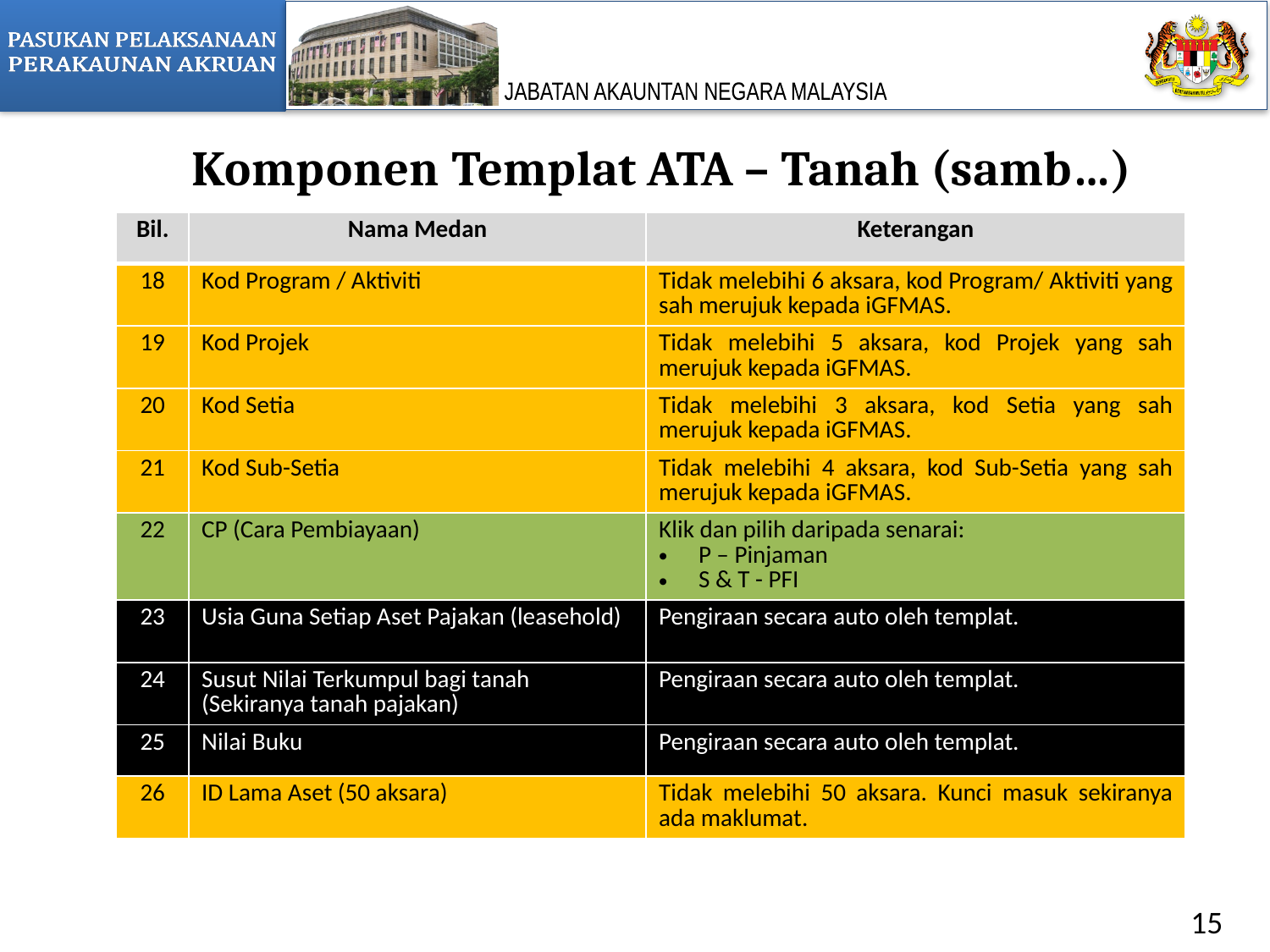

Komponen Templat ATA – Tanah (samb…)
| Bil. | Nama Medan | Keterangan |
| --- | --- | --- |
| 18 | Kod Program / Aktiviti | Tidak melebihi 6 aksara, kod Program/ Aktiviti yang sah merujuk kepada iGFMAS. |
| 19 | Kod Projek | Tidak melebihi 5 aksara, kod Projek yang sah merujuk kepada iGFMAS. |
| 20 | Kod Setia | Tidak melebihi 3 aksara, kod Setia yang sah merujuk kepada iGFMAS. |
| 21 | Kod Sub-Setia | Tidak melebihi 4 aksara, kod Sub-Setia yang sah merujuk kepada iGFMAS. |
| 22 | CP (Cara Pembiayaan) | Klik dan pilih daripada senarai: P – Pinjaman S & T - PFI |
| 23 | Usia Guna Setiap Aset Pajakan (leasehold) | Pengiraan secara auto oleh templat. |
| 24 | Susut Nilai Terkumpul bagi tanah (Sekiranya tanah pajakan) | Pengiraan secara auto oleh templat. |
| 25 | Nilai Buku | Pengiraan secara auto oleh templat. |
| 26 | ID Lama Aset (50 aksara) | Tidak melebihi 50 aksara. Kunci masuk sekiranya ada maklumat. |
15